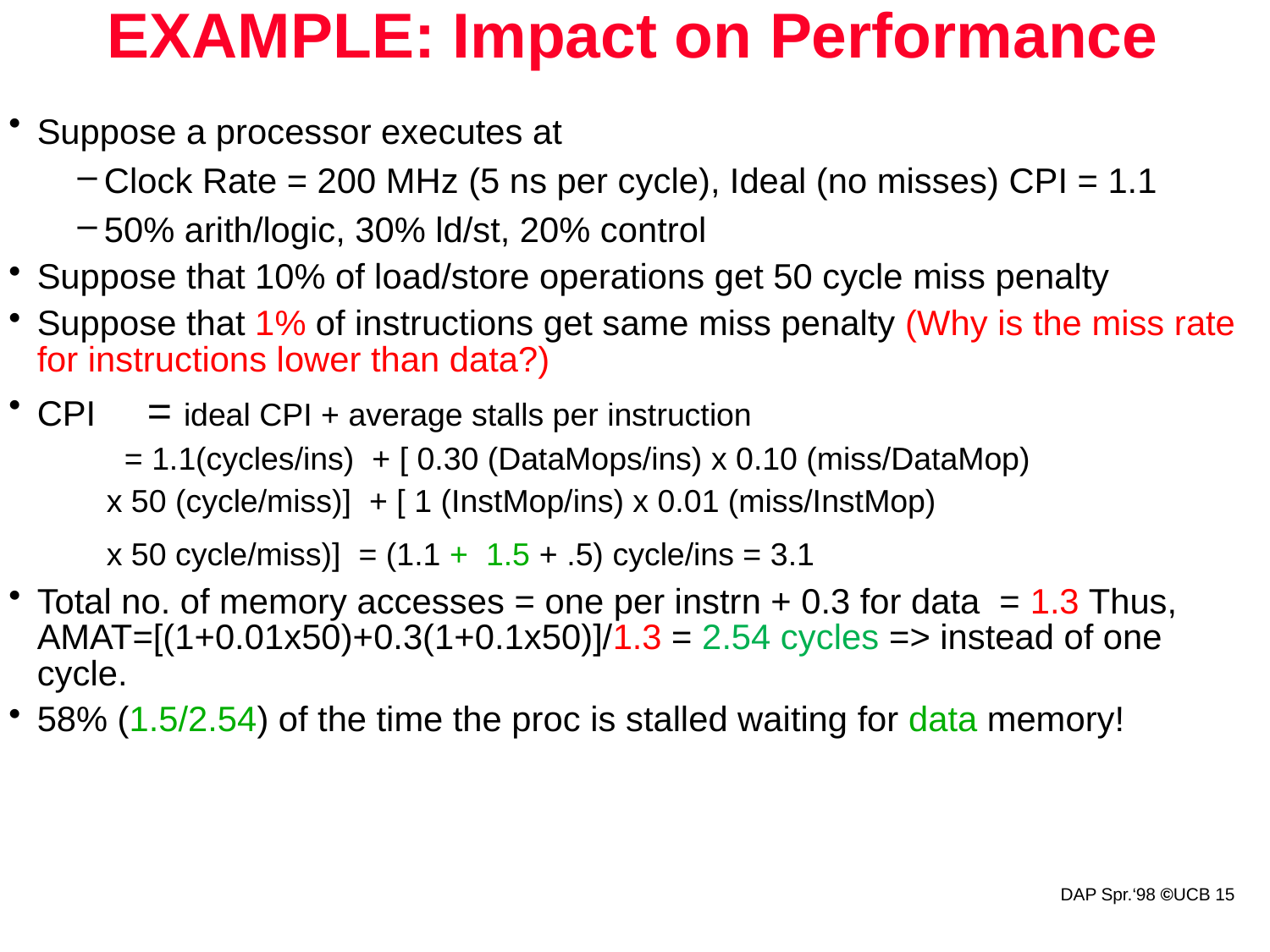

# EXAMPLE: Impact on Performance
Suppose a processor executes at
Clock Rate = 200 MHz (5 ns per cycle), Ideal (no misses) CPI = 1.1
50% arith/logic, 30% ld/st, 20% control
Suppose that 10% of load/store operations get 50 cycle miss penalty
Suppose that 1% of instructions get same miss penalty (Why is the miss rate for instructions lower than data?)
CPI 	= ideal CPI + average stalls per instruction
             = 1.1(cycles/ins)  + [ 0.30 (DataMops/ins) x 0.10 (miss/DataMop)
           x 50 (cycle/miss)]  + [ 1 (InstMop/ins) x 0.01 (miss/InstMop)
           x 50 cycle/miss)]  = (1.1 +  1.5 + .5) cycle/ins = 3.1
Total no. of memory accesses = one per instrn + 0.3 for data  = 1.3 Thus, AMAT=[(1+0.01x50)+0.3(1+0.1x50)]/1.3 = 2.54 cycles => instead of one cycle.
58% (1.5/2.54) of the time the proc is stalled waiting for data memory!